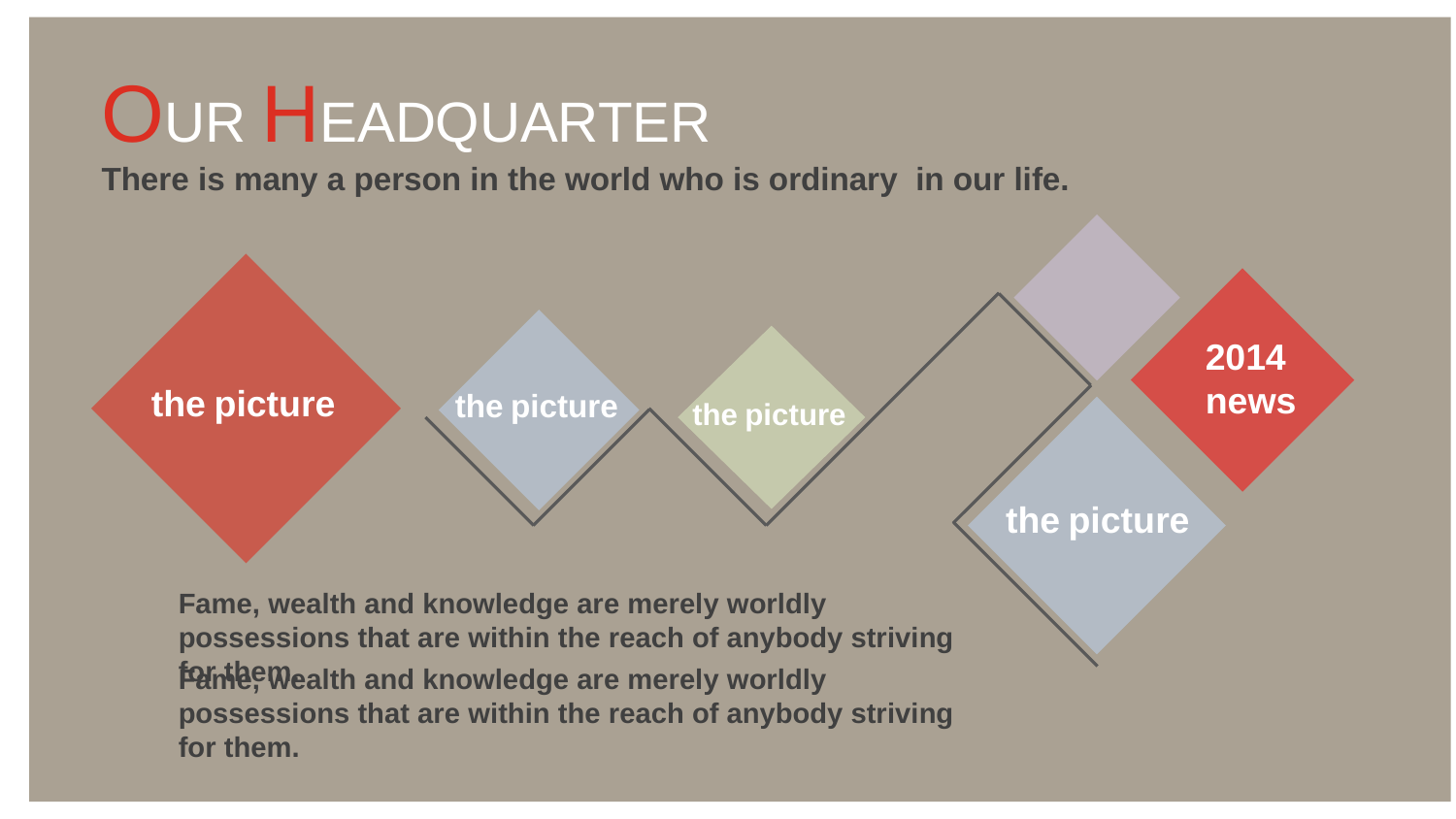

OUR HEADQUARTER
There is many a person in the world who is ordinary  in our life.

2014
news
the picture
the picture
the picture

the picture
Fame, wealth and knowledge are merely worldly possessions that are within the reach of anybody striving for them.
Fame, wealth and knowledge are merely worldly possessions that are within the reach of anybody striving for them.